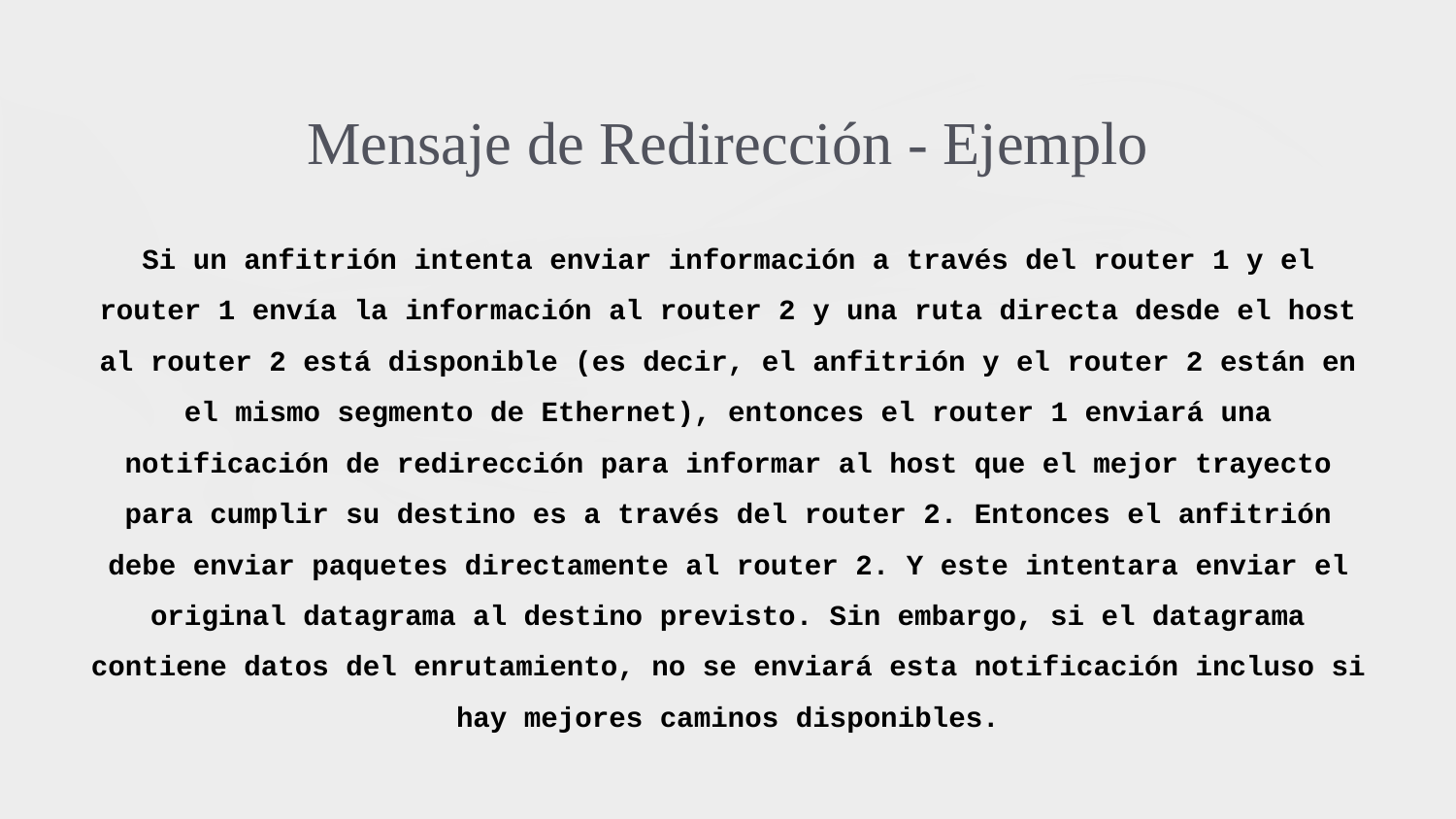

# Mensaje de Redirección - Ejemplo
Si un anfitrión intenta enviar información a través del router 1 y el router 1 envía la información al router 2 y una ruta directa desde el host al router 2 está disponible (es decir, el anfitrión y el router 2 están en el mismo segmento de Ethernet), entonces el router 1 enviará una notificación de redirección para informar al host que el mejor trayecto para cumplir su destino es a través del router 2. Entonces el anfitrión debe enviar paquetes directamente al router 2. Y este intentara enviar el original datagrama al destino previsto. Sin embargo, si el datagrama contiene datos del enrutamiento, no se enviará esta notificación incluso si hay mejores caminos disponibles.